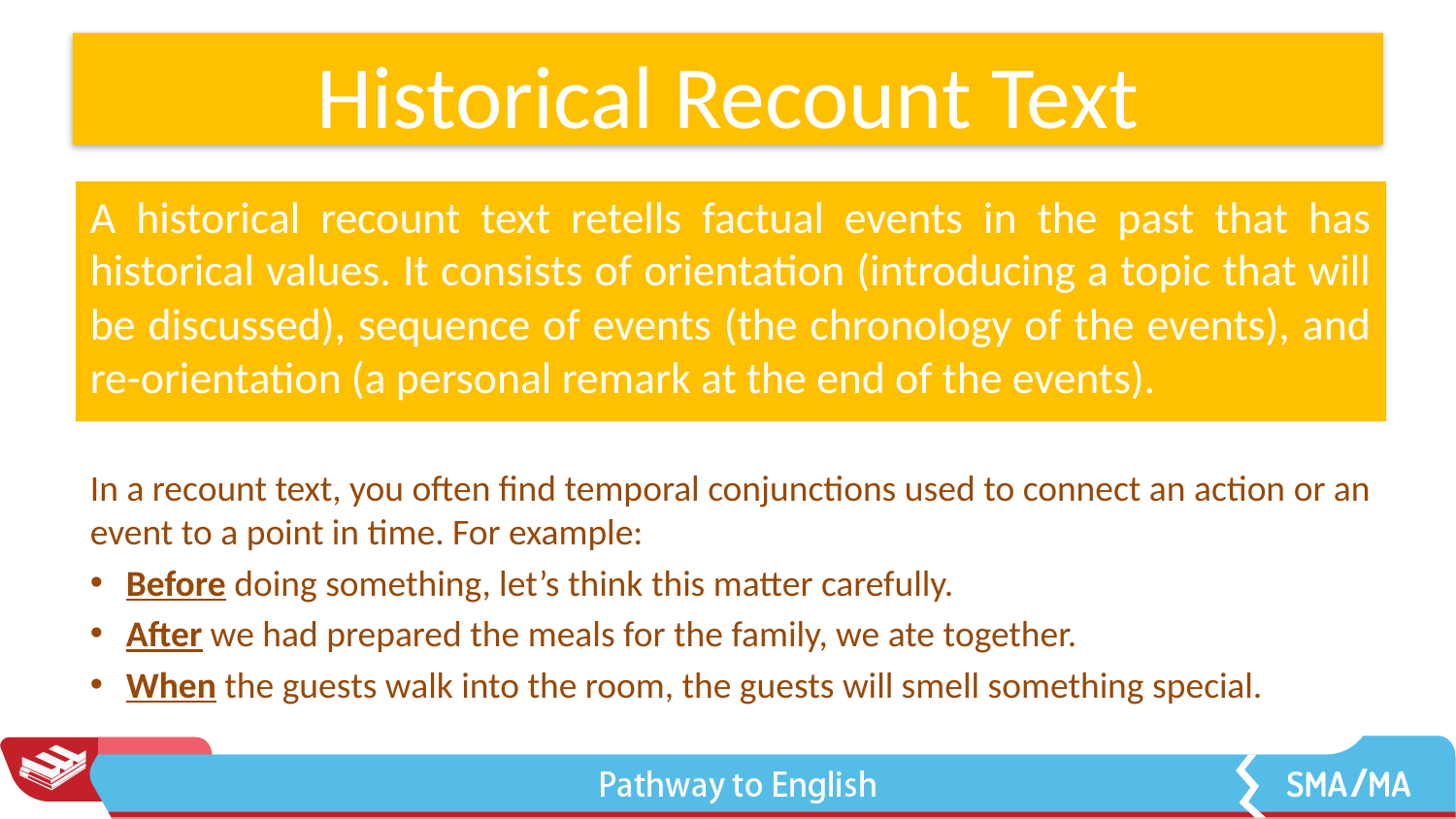

# Historical Recount Text
A historical recount text retells factual events in the past that has historical values. It consists of orientation (introducing a topic that will be discussed), sequence of events (the chronology of the events), and re-orientation (a personal remark at the end of the events).
In a recount text, you often find temporal conjunctions used to connect an action or an event to a point in time. For example:
Before doing something, let’s think this matter carefully.
After we had prepared the meals for the family, we ate together.
When the guests walk into the room, the guests will smell something special.